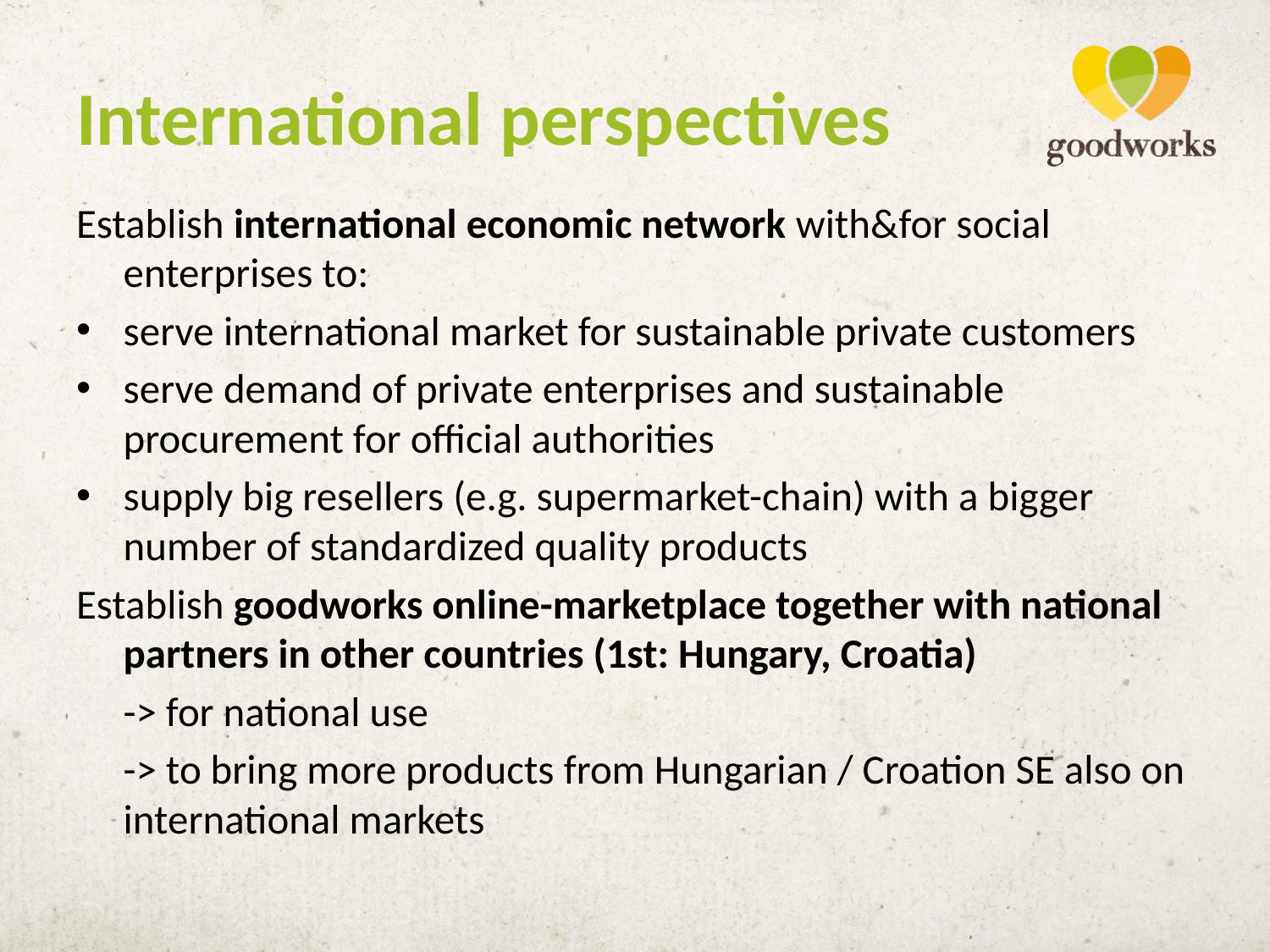

# International perspectives
Establish international economic network with&for social enterprises to:
serve international market for sustainable private customers
serve demand of private enterprises and sustainable procurement for official authorities
supply big resellers (e.g. supermarket-chain) with a bigger number of standardized quality products
Establish goodworks online-marketplace together with national partners in other countries (1st: Hungary, Croatia)
	-> for national use
	-> to bring more products from Hungarian / Croation SE also on international markets